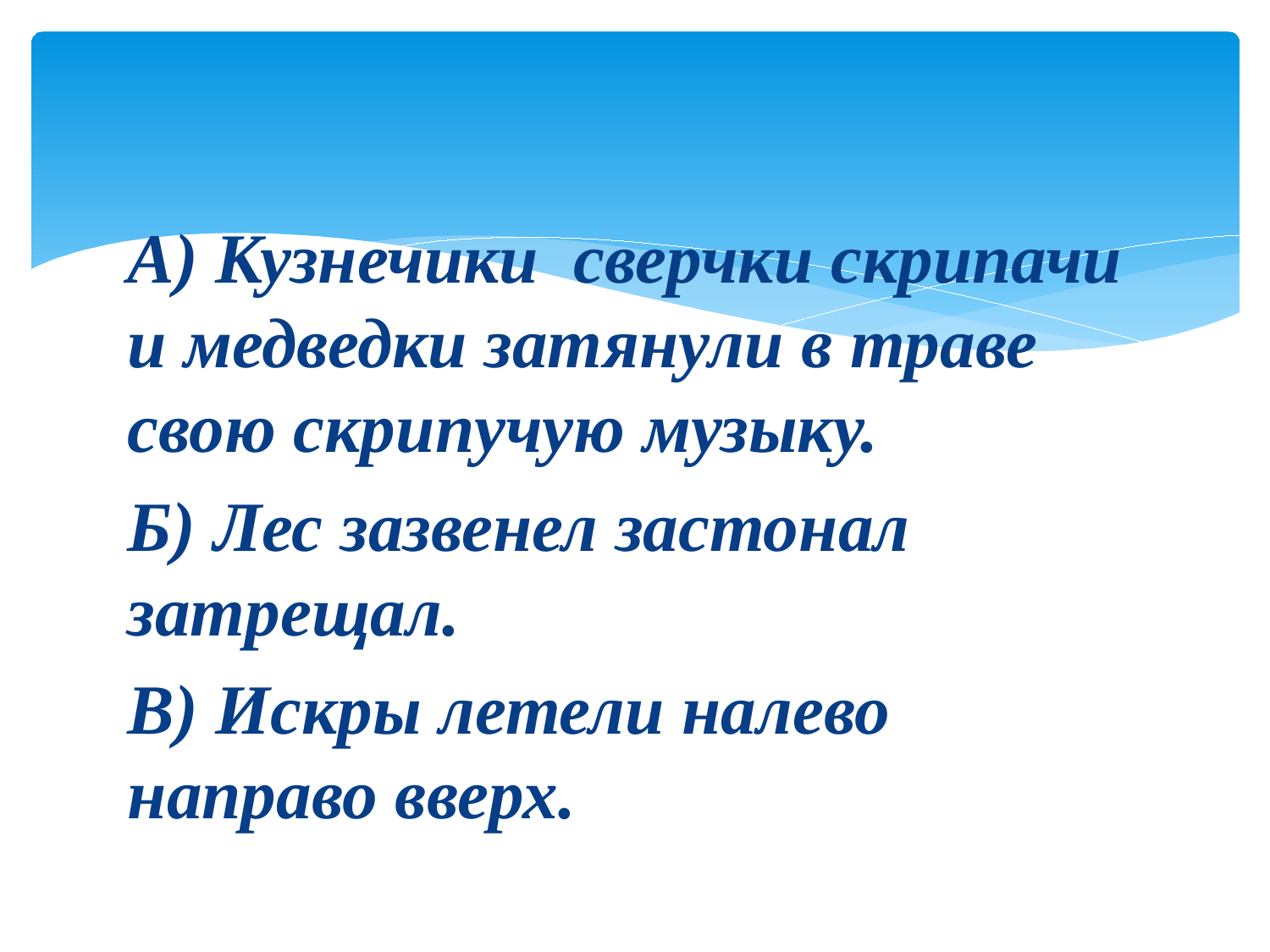

А) Кузнечики  сверчки скрипачи и медведки затянули в траве свою скрипучую музыку.
Б) Лес зазвенел застонал затрещал.
В) Искры летели налево направо вверх.